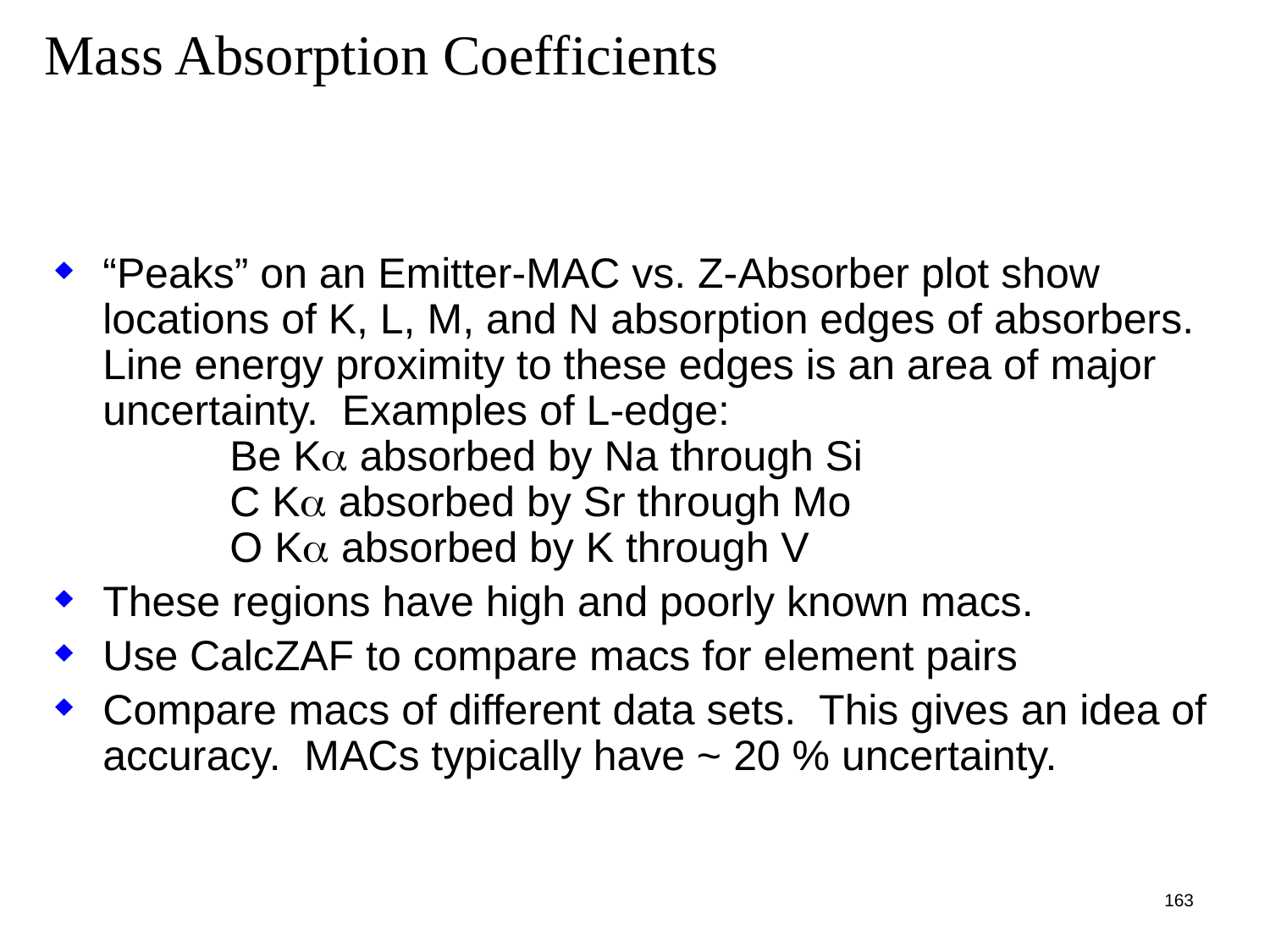

# Mass Absorption Coefficients

“Peaks” on an Emitter-MAC vs. Z-Absorber plot show locations of K, L, M, and N absorption edges of absorbers.  Line energy proximity to these edges is an area of major uncertainty.  Examples of L-edge:
	Be Kα absorbed by Na through Si
	C Kα absorbed by Sr through Mo
	O Kα absorbed by K through V
These regions have high and poorly known macs.
Use CalcZAF to compare macs for element pairs
Compare macs of different data sets.  This gives an idea of accuracy.  MACs typically have ~ 20 % uncertainty.
163